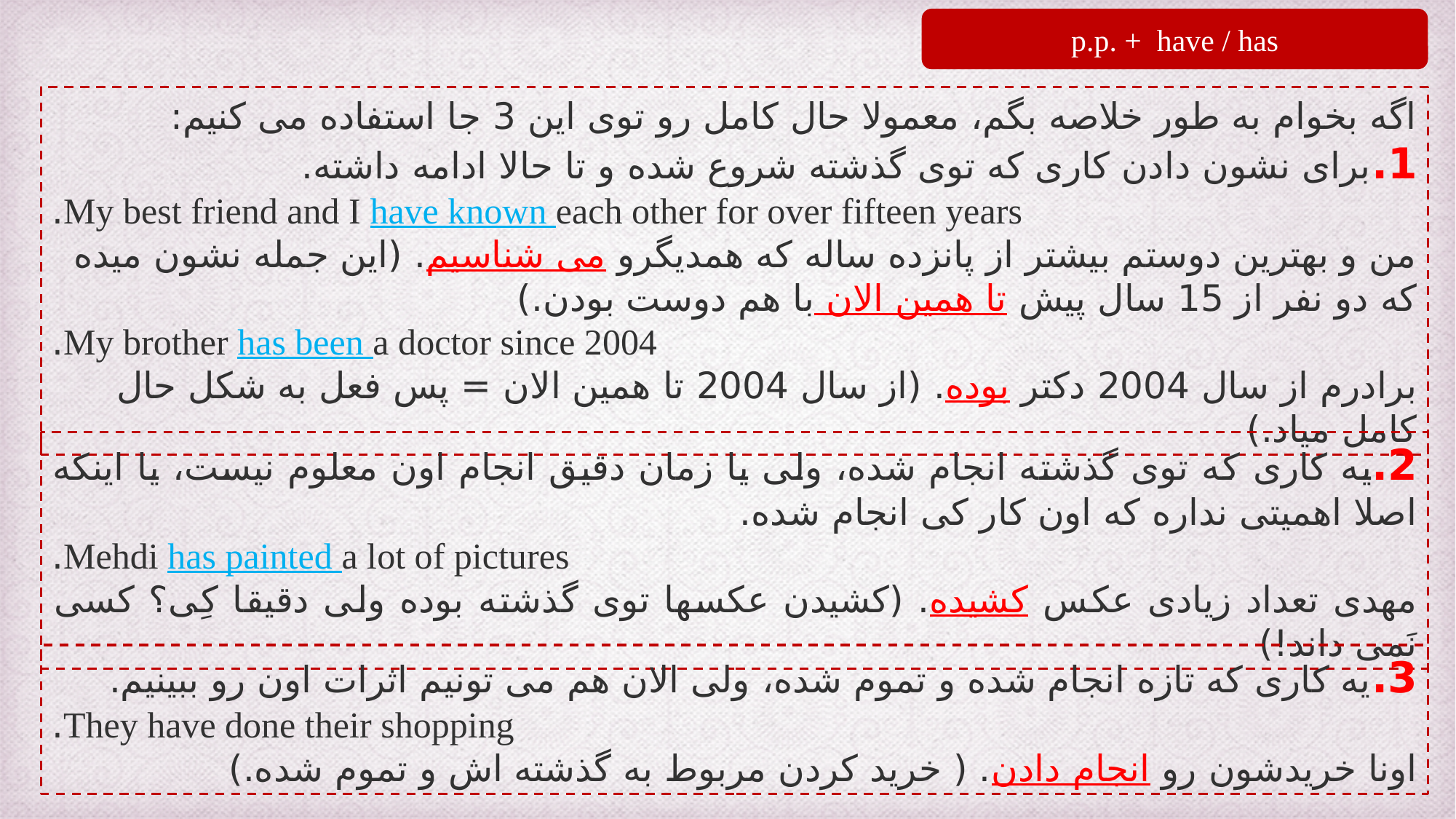

p.p. +  have / has
اگه بخوام به طور خلاصه بگم، معمولا حال کامل رو توی این 3 جا استفاده می کنیم:
1.برای نشون دادن کاری که توی گذشته شروع شده و تا حالا ادامه داشته.
My best friend and I have known each other for over fifteen years.
من و بهترین دوستم بیشتر از پانزده ساله که همدیگرو می شناسیم. (این جمله نشون میده که دو نفر از 15 سال پیش تا همین الان با هم دوست بودن.)
My brother has been a doctor since 2004.
برادرم از سال 2004 دکتر بوده. (از سال 2004 تا همین الان = پس فعل به شکل حال کامل میاد.)
2.یه کاری که توی گذشته انجام شده، ولی یا زمان دقیق انجام اون معلوم نیست، یا اینکه اصلا اهمیتی نداره که اون کار کی انجام شده.
Mehdi has painted a lot of pictures.
مهدی تعداد زیادی عکس کشیده. (کشیدن عکسها توی گذشته بوده ولی دقیقا کِی؟ کسی نَمی داند!)
3.یه کاری که تازه انجام شده و تموم شده، ولی الان هم می تونیم اثرات اون رو ببینیم.
They have done their shopping.
اونا خریدشون رو انجام دادن. ( خرید کردن مربوط به گذشته اش و تموم شده.)